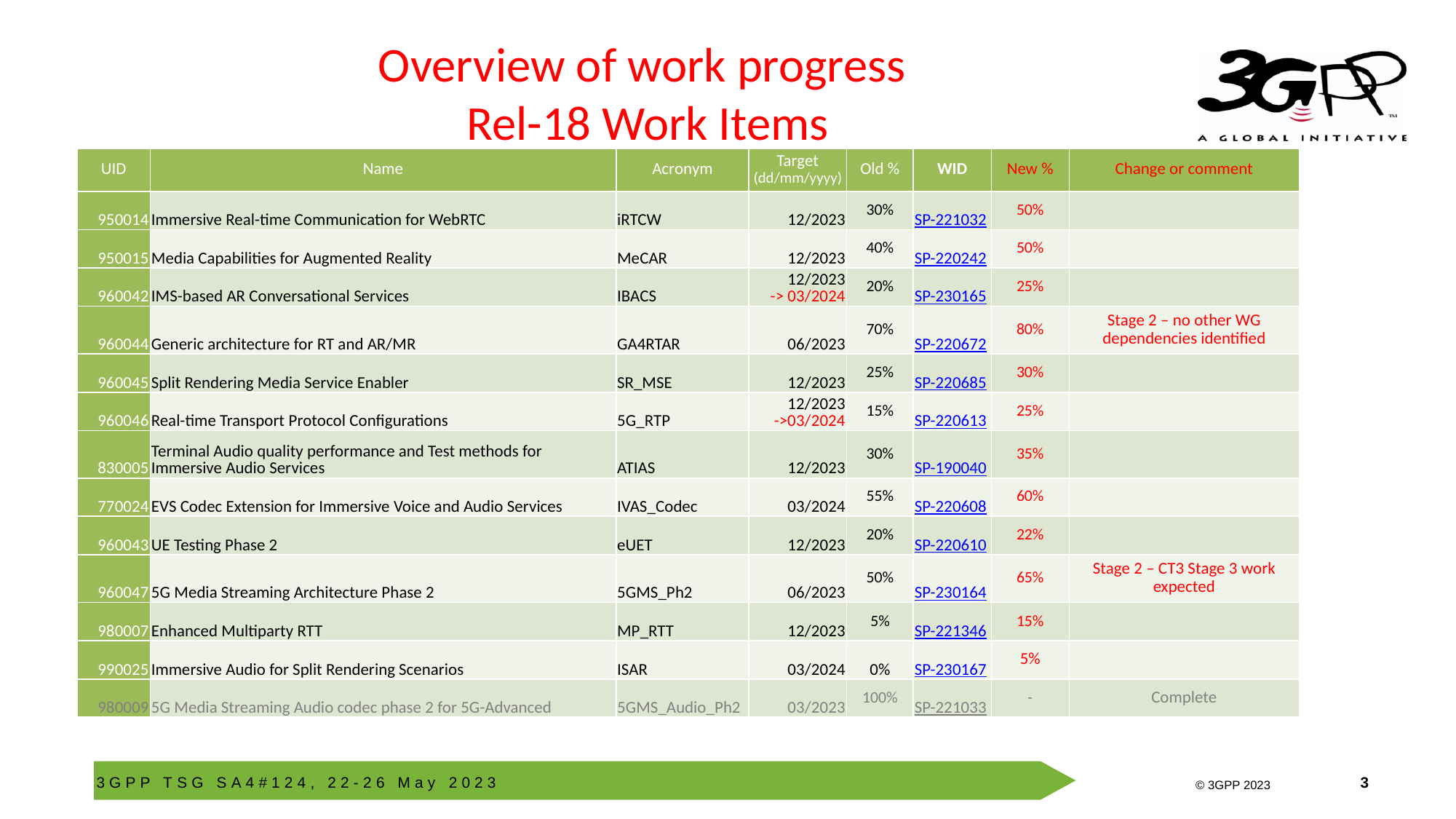

# Overview of work progress Rel-18 Work Items
| UID | Name | Acronym | Target (dd/mm/yyyy) | Old % | WID | New % | Change or comment |
| --- | --- | --- | --- | --- | --- | --- | --- |
| 950014 | Immersive Real-time Communication for WebRTC | iRTCW | 12/2023 | 30% | SP-221032 | 50% |  |
| 950015 | Media Capabilities for Augmented Reality | MeCAR | 12/2023 | 40% | SP-220242 | 50% |  |
| 960042 | IMS-based AR Conversational Services | IBACS | 12/2023 -> 03/2024 | 20% | SP-230165 | 25% |  |
| 960044 | Generic architecture for RT and AR/MR | GA4RTAR | 06/2023 | 70% | SP-220672 | 80% | Stage 2 – no other WG dependencies identified |
| 960045 | Split Rendering Media Service Enabler | SR\_MSE | 12/2023 | 25% | SP-220685 | 30% |  |
| 960046 | Real-time Transport Protocol Configurations | 5G\_RTP | 12/2023 ->03/2024 | 15% | SP-220613 | 25% |  |
| 830005 | Terminal Audio quality performance and Test methods for Immersive Audio Services | ATIAS | 12/2023 | 30% | SP-190040 | 35% |  |
| 770024 | EVS Codec Extension for Immersive Voice and Audio Services | IVAS\_Codec | 03/2024 | 55% | SP-220608 | 60% |  |
| 960043 | UE Testing Phase 2 | eUET | 12/2023 | 20% | SP-220610 | 22% |  |
| 960047 | 5G Media Streaming Architecture Phase 2 | 5GMS\_Ph2 | 06/2023 | 50% | SP-230164 | 65% | Stage 2 – CT3 Stage 3 work expected |
| 980007 | Enhanced Multiparty RTT | MP\_RTT | 12/2023 | 5% | SP-221346 | 15% |  |
| 990025 | Immersive Audio for Split Rendering Scenarios | ISAR | 03/2024 | 0% | SP-230167 | 5% |  |
| 980009 | 5G Media Streaming Audio codec phase 2 for 5G-Advanced | 5GMS\_Audio\_Ph2 | 03/2023 | 100% | SP-221033 | - | Complete |